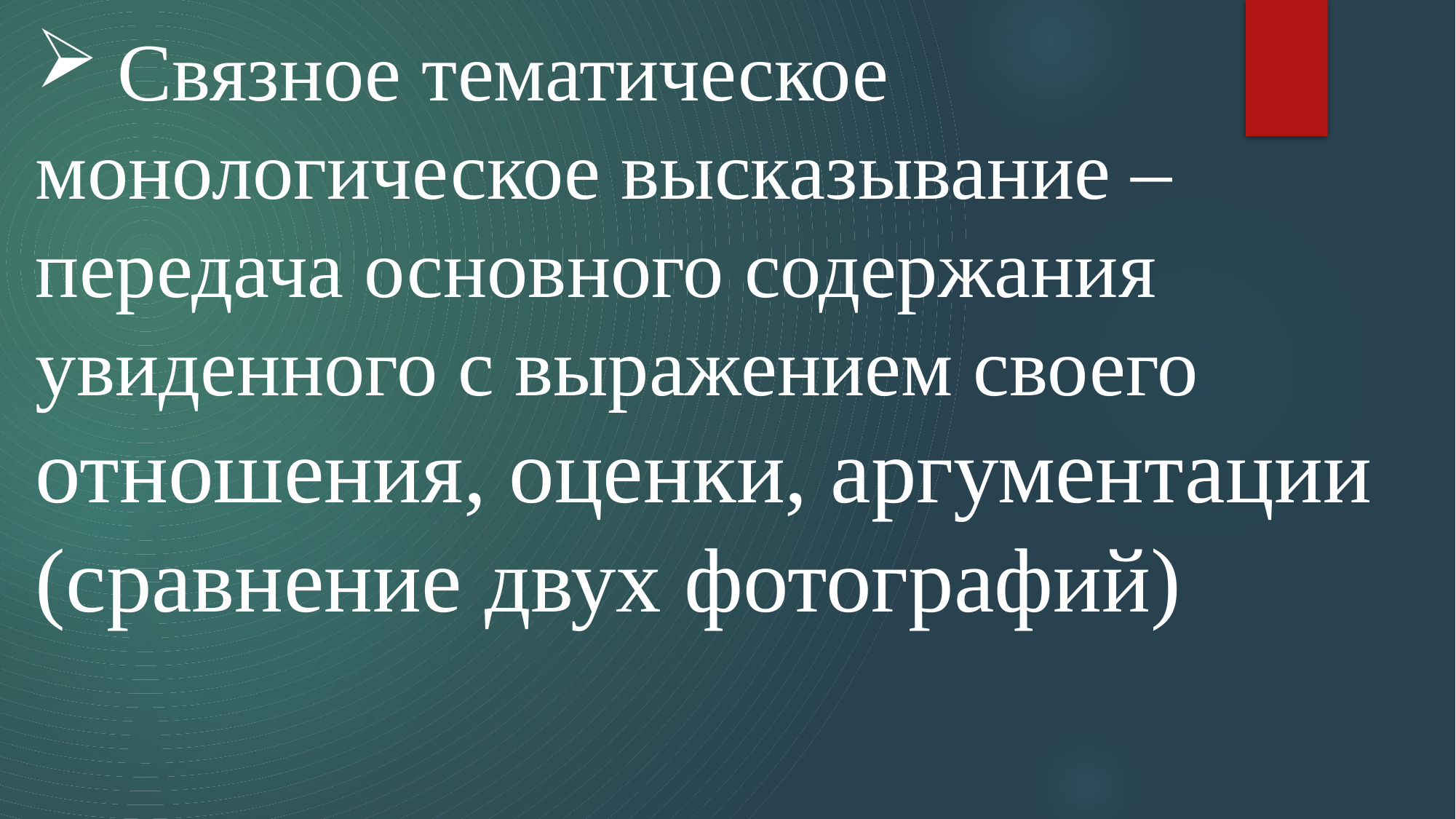

Связное тематическое
монологическое высказывание –
передача основного содержания увиденного с выражением своего
отношения, оценки, аргументации (сравнение двух фотографий)